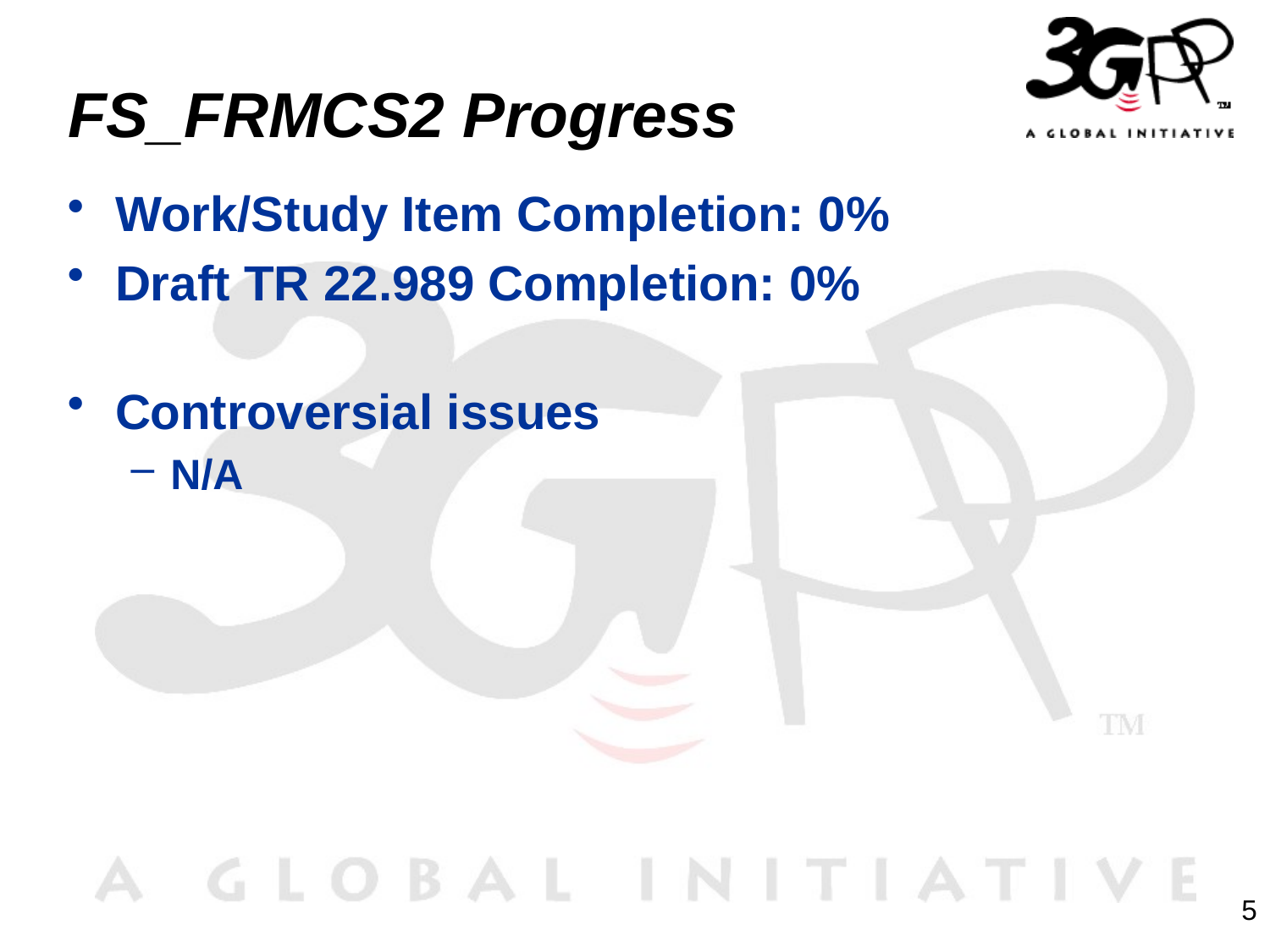

# FS_FRMCS2 Progress
Work/Study Item Completion: 0%
Draft TR 22.989 Completion: 0%

Controversial issues
N/A
5